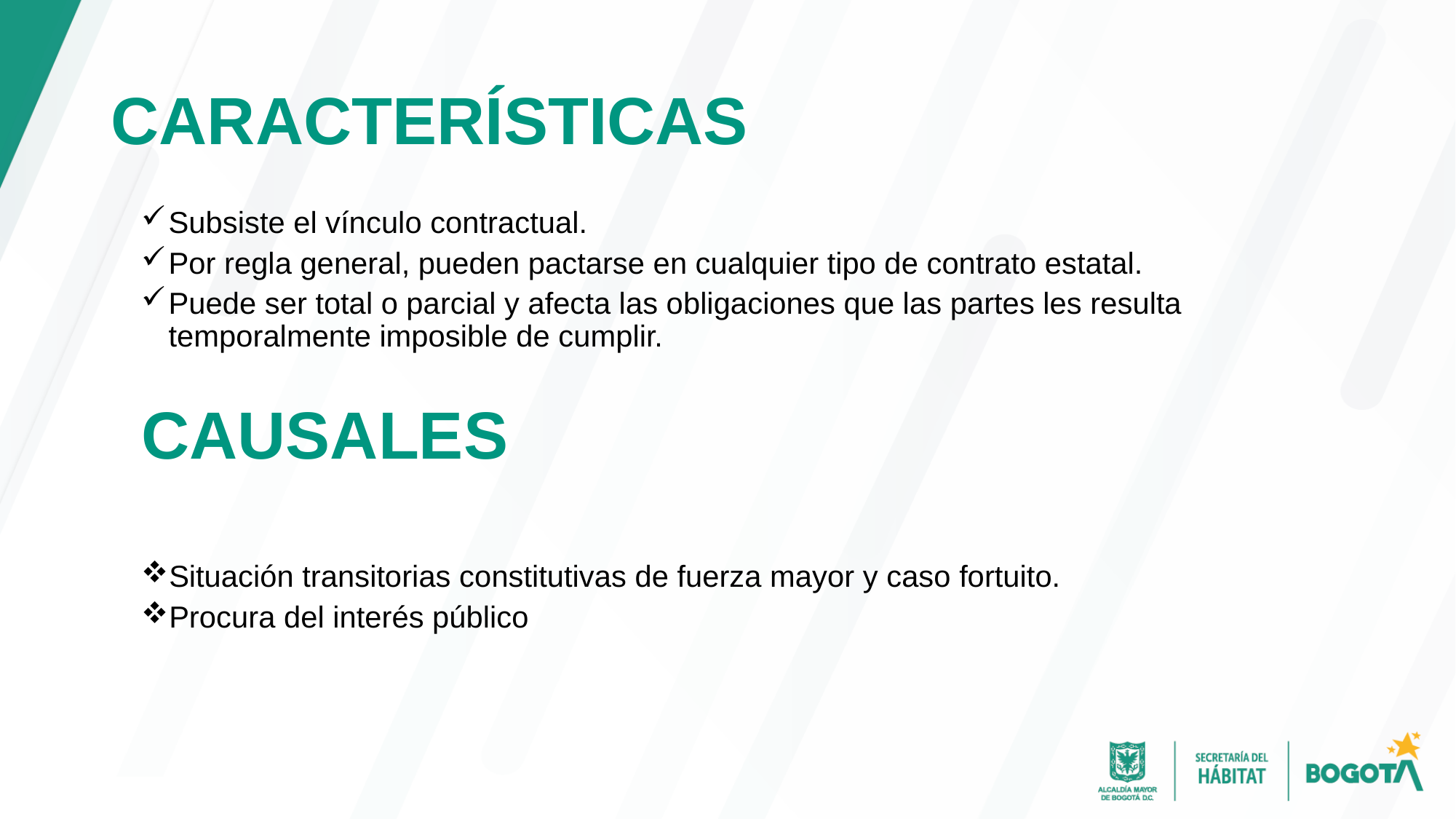

# CARACTERÍSTICAS
Subsiste el vínculo contractual.
Por regla general, pueden pactarse en cualquier tipo de contrato estatal.
Puede ser total o parcial y afecta las obligaciones que las partes les resulta temporalmente imposible de cumplir.

CAUSALES

Situación transitorias constitutivas de fuerza mayor y caso fortuito.
Procura del interés público